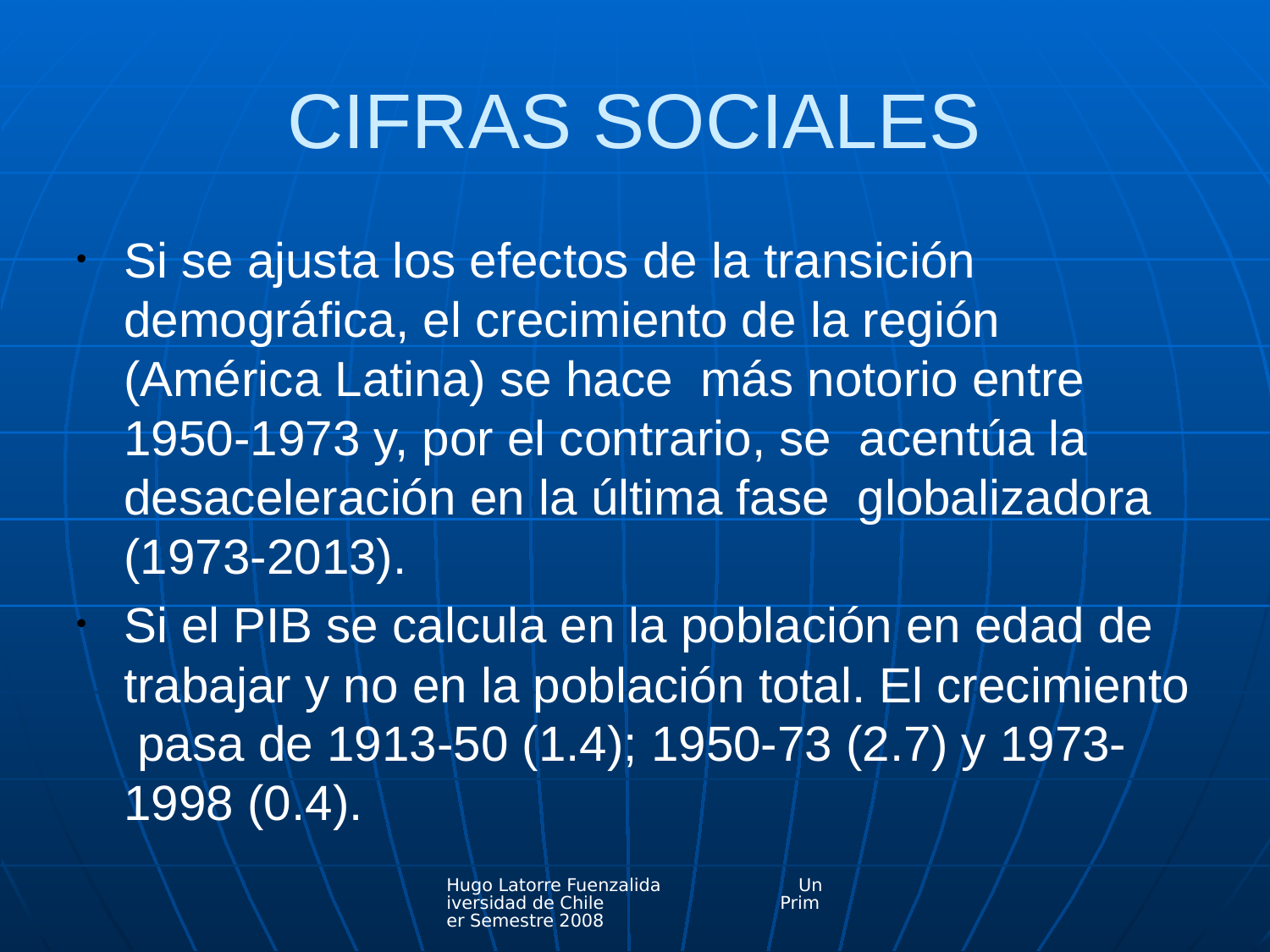

# CIFRAS SOCIALES
Si se ajusta los efectos de la transición  demográfica, el crecimiento de la región (América Latina) se hace  más notorio entre 1950-1973 y, por el contrario, se  acentúa la desaceleración en la última fase  globalizadora (1973-2013).
Si el PIB se calcula en la población en edad de  trabajar y no en la población total. El crecimiento  pasa de 1913-50 (1.4); 1950-73 (2.7) y 1973-1998 (0.4).
Hugo Latorre Fuenzalida                         Universidad de Chile                                Primer Semestre 2008